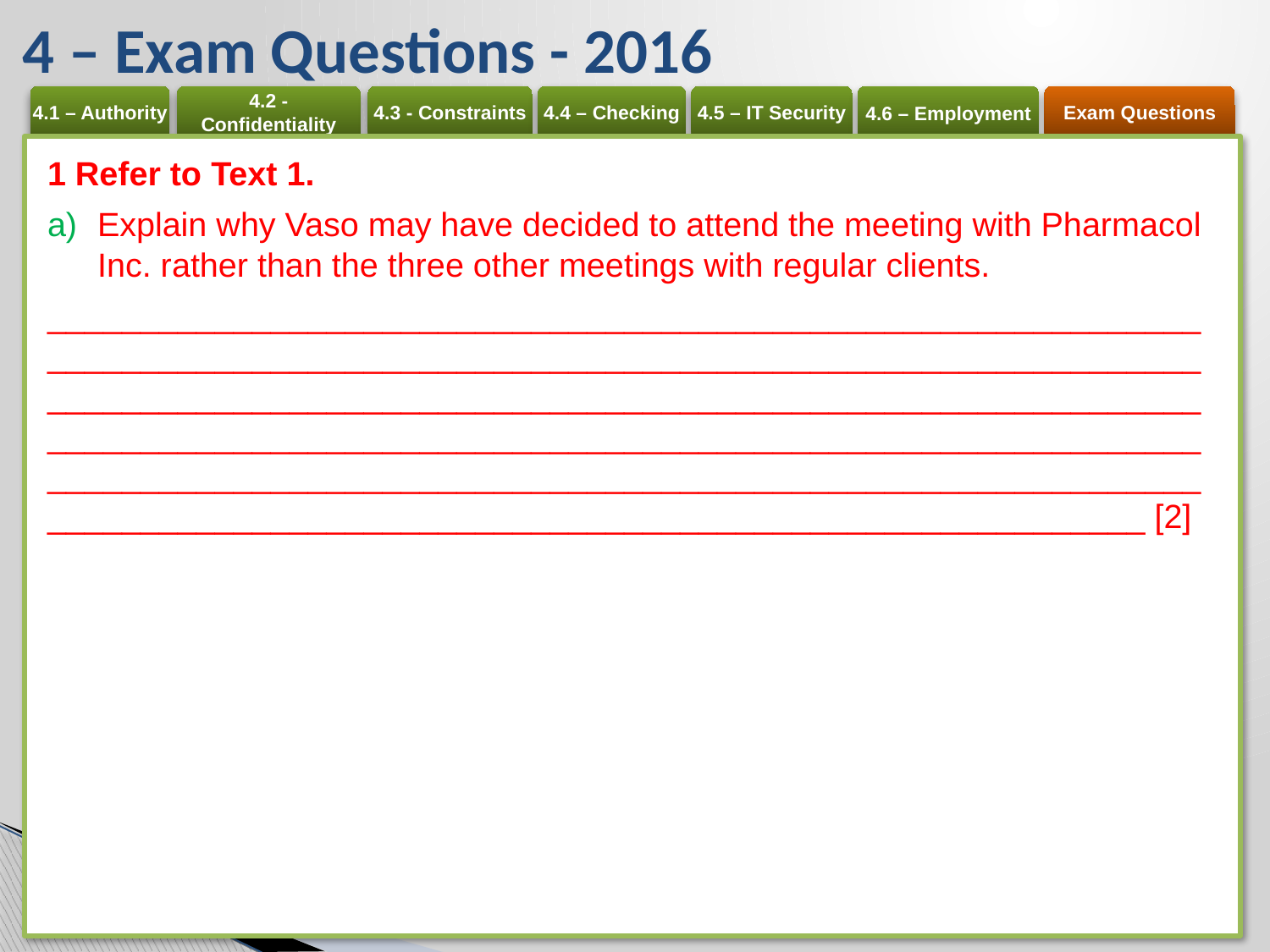

# 4 – Exam Questions - 2016
1 Refer to Text 1.
Explain why Vaso may have decided to attend the meeting with Pharmacol Inc. rather than the three other meetings with regular clients.
_________________________________________________________________________________________________________________________________________________________________________________________________________________________________________________________________________________________________________________________________________________________________________________ [2]